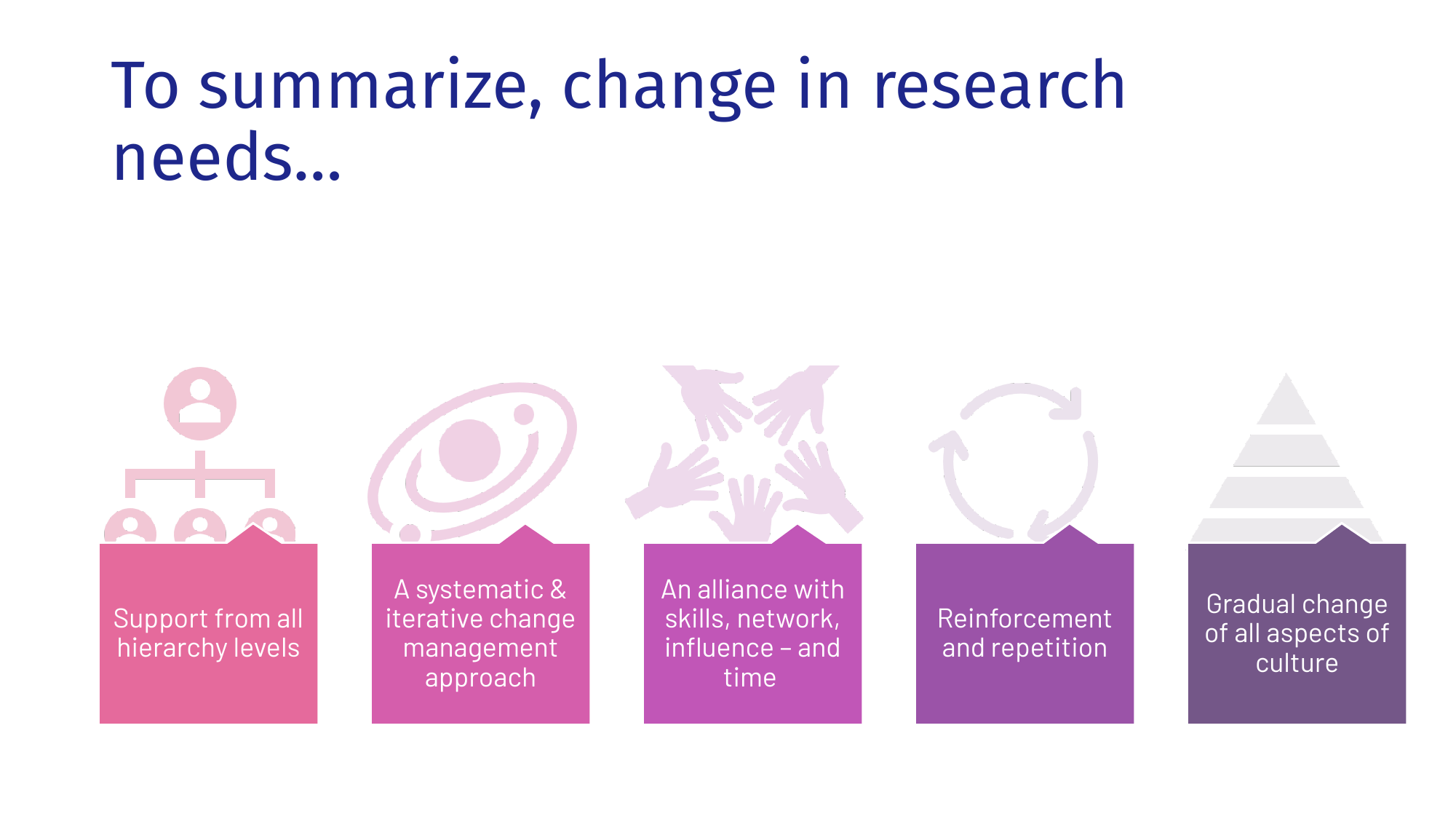

# To summarize, change in research needs…

Support from all hierarchy levels
A systematic & iterative change management approach
An alliance with skills, network, influence – and time
Reinforcement and repetition
Gradual change of all aspects of culture